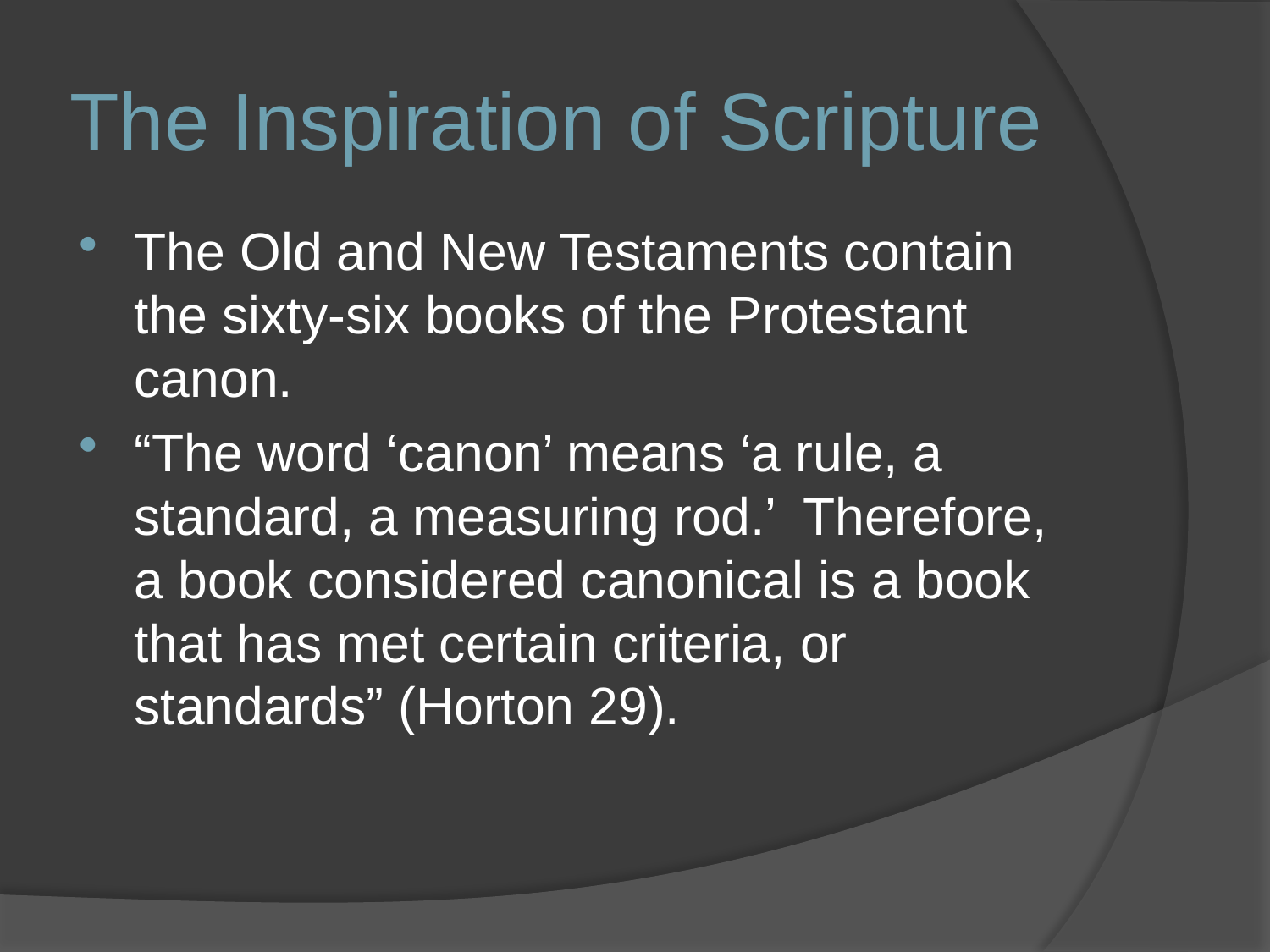

# The Inspiration of Scripture
The Old and New Testaments contain the sixty-six books of the Protestant canon.
“The word ‘canon’ means ‘a rule, a standard, a measuring rod.’  Therefore, a book considered canonical is a book that has met certain criteria, or standards” (Horton 29).